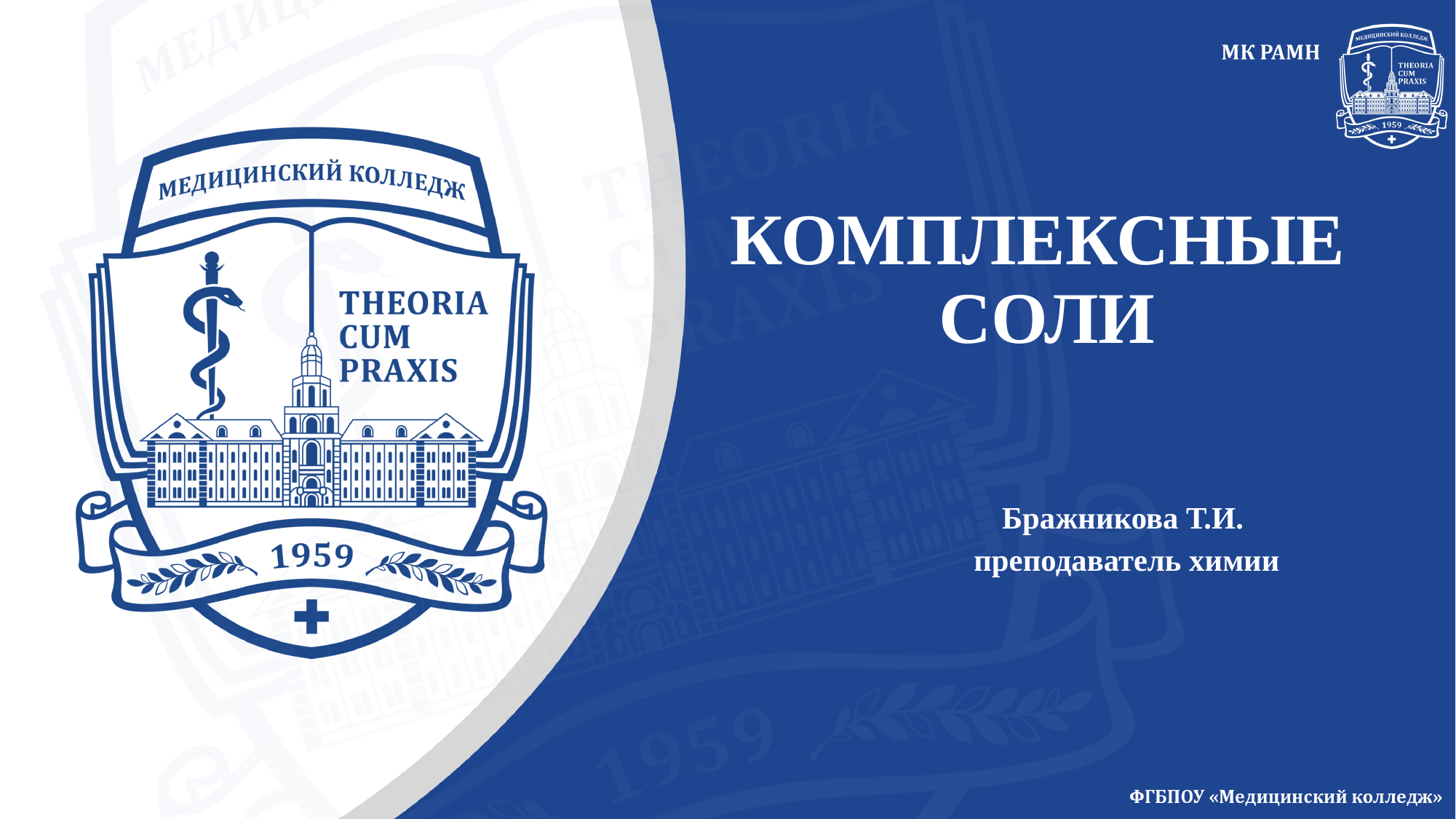

# КОМПЛЕКСНЫЕ СОЛИ
Бражникова Т.И.
 преподаватель химии